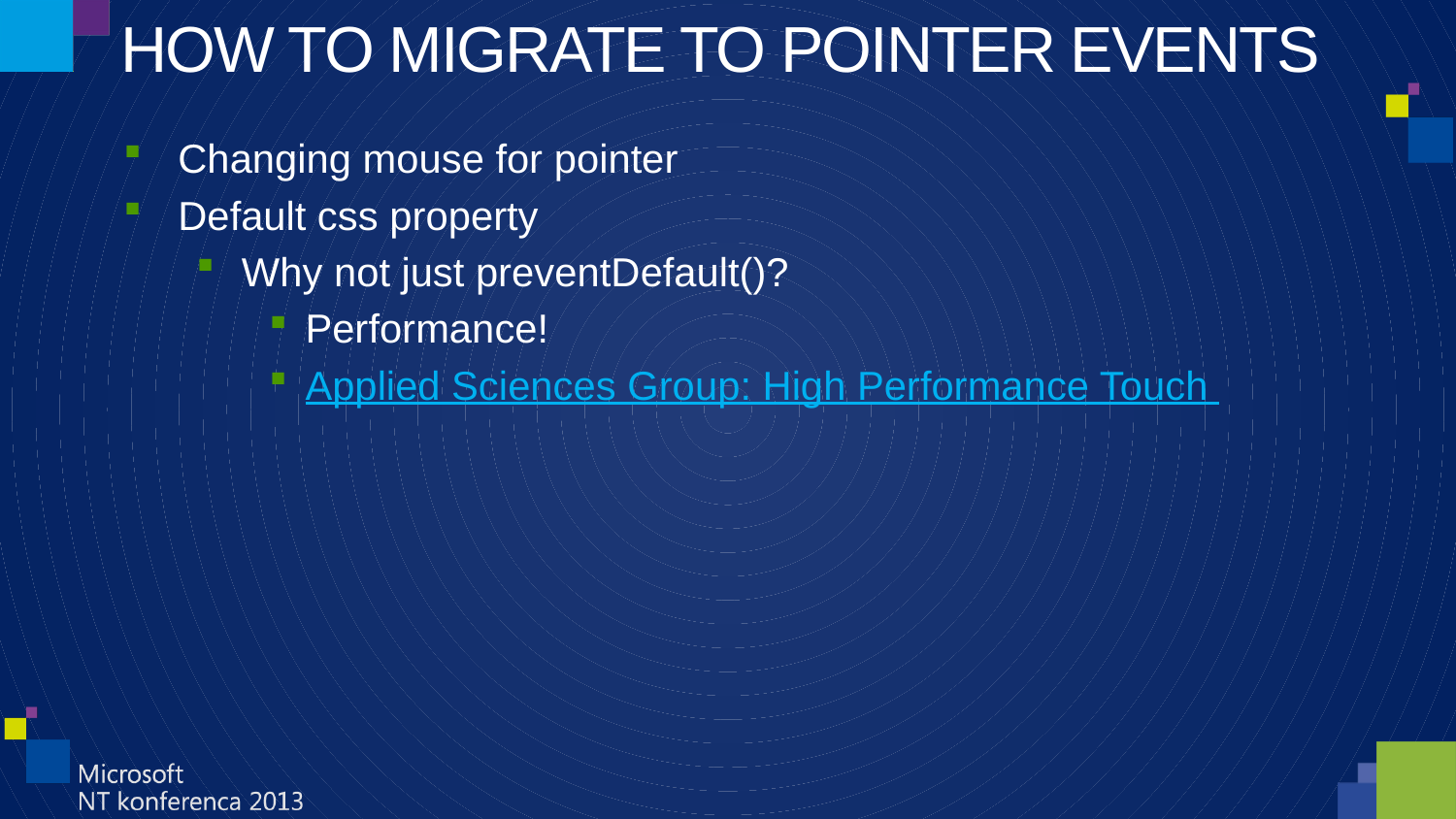

# HOW TO MIGRATE TO POINTER EVENTS
Changing mouse for pointer
Default css property
Why not just preventDefault()?
Performance!
Applied Sciences Group: High Performance Touch